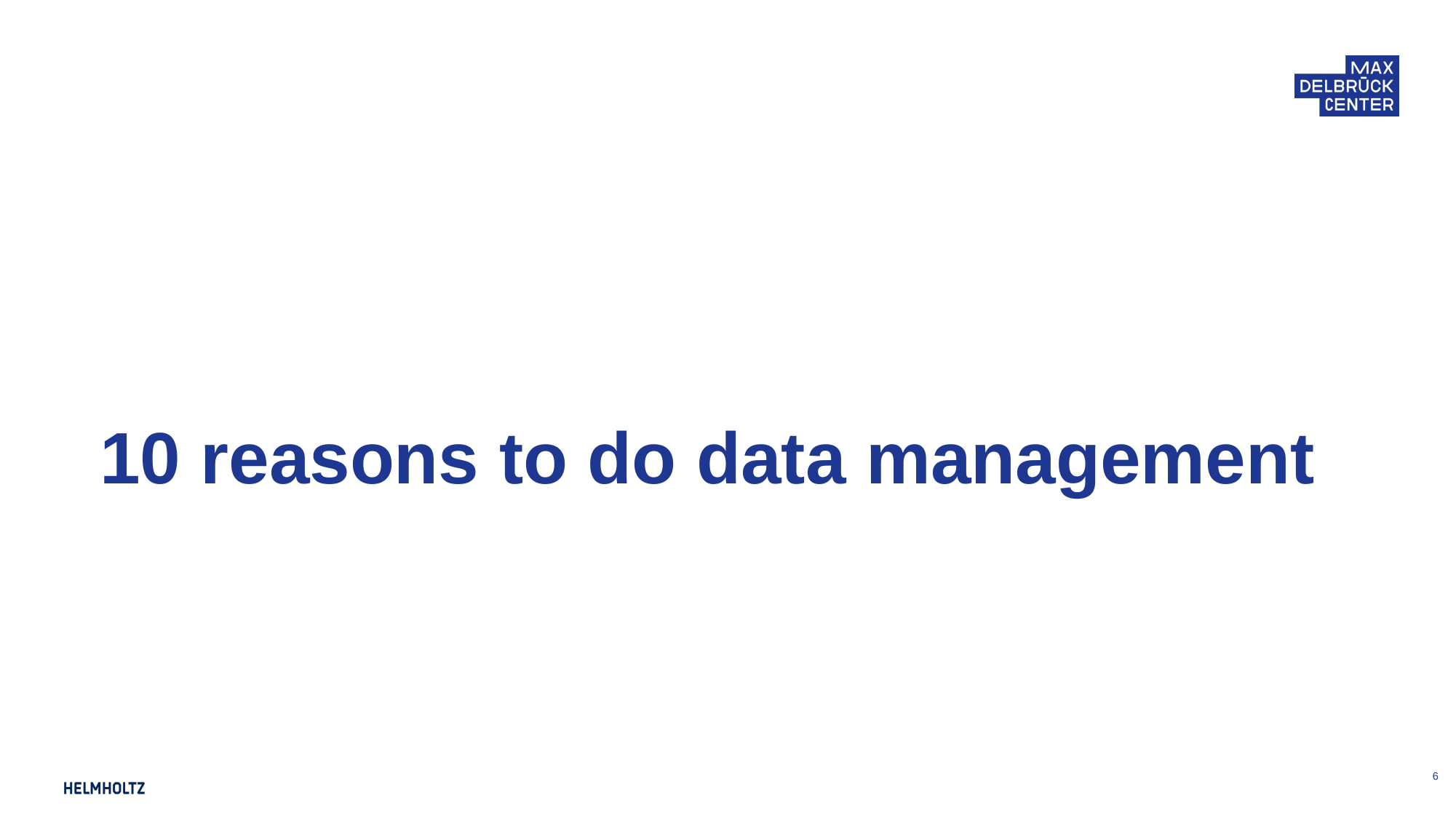

10 reasons to do data management
6